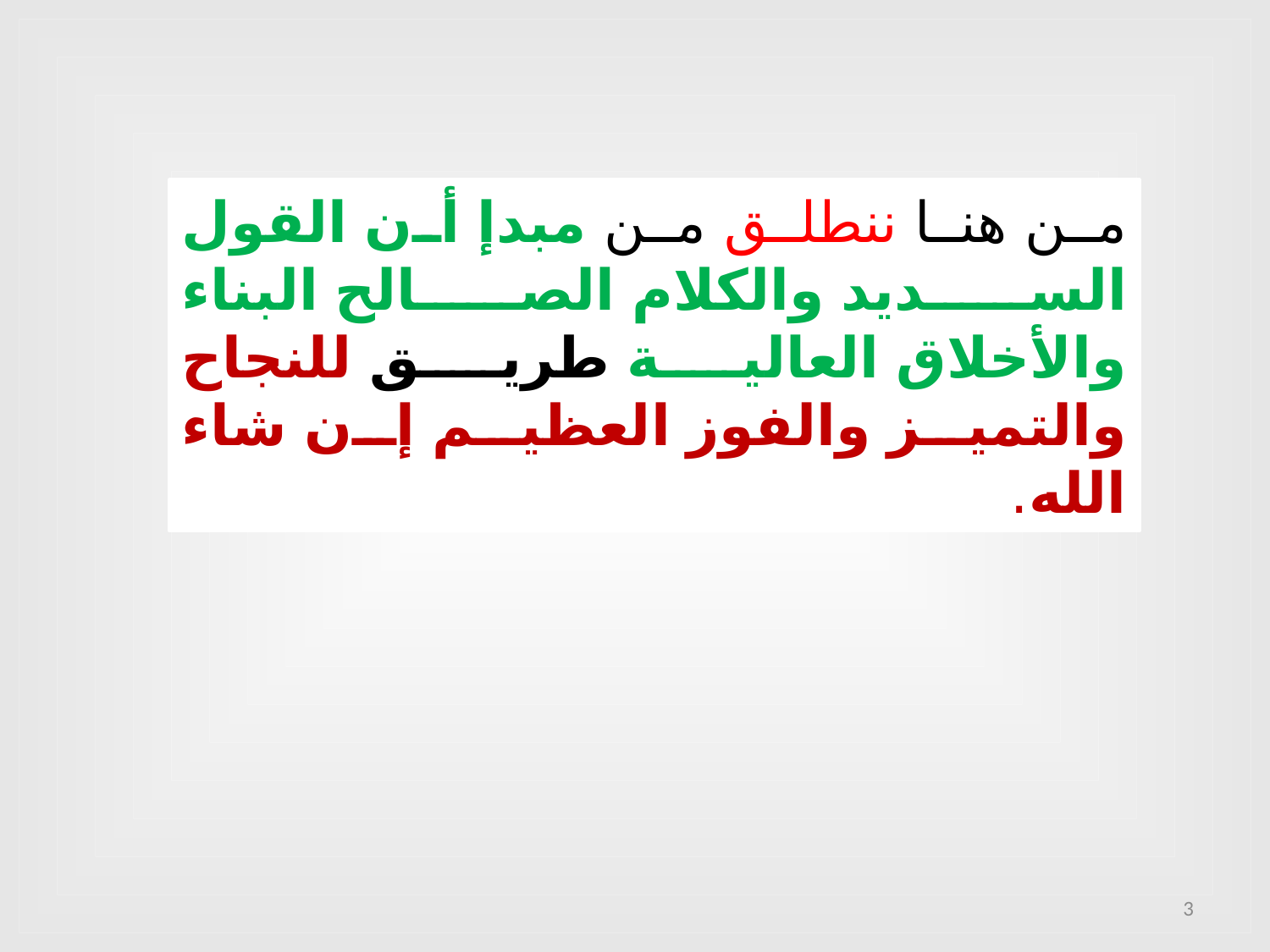

من هنا ننطلق من مبدإ أن القول السديد والكلام الصالح البناء والأخلاق العالية طريق للنجاح والتميز والفوز العظيم إن شاء الله.
3